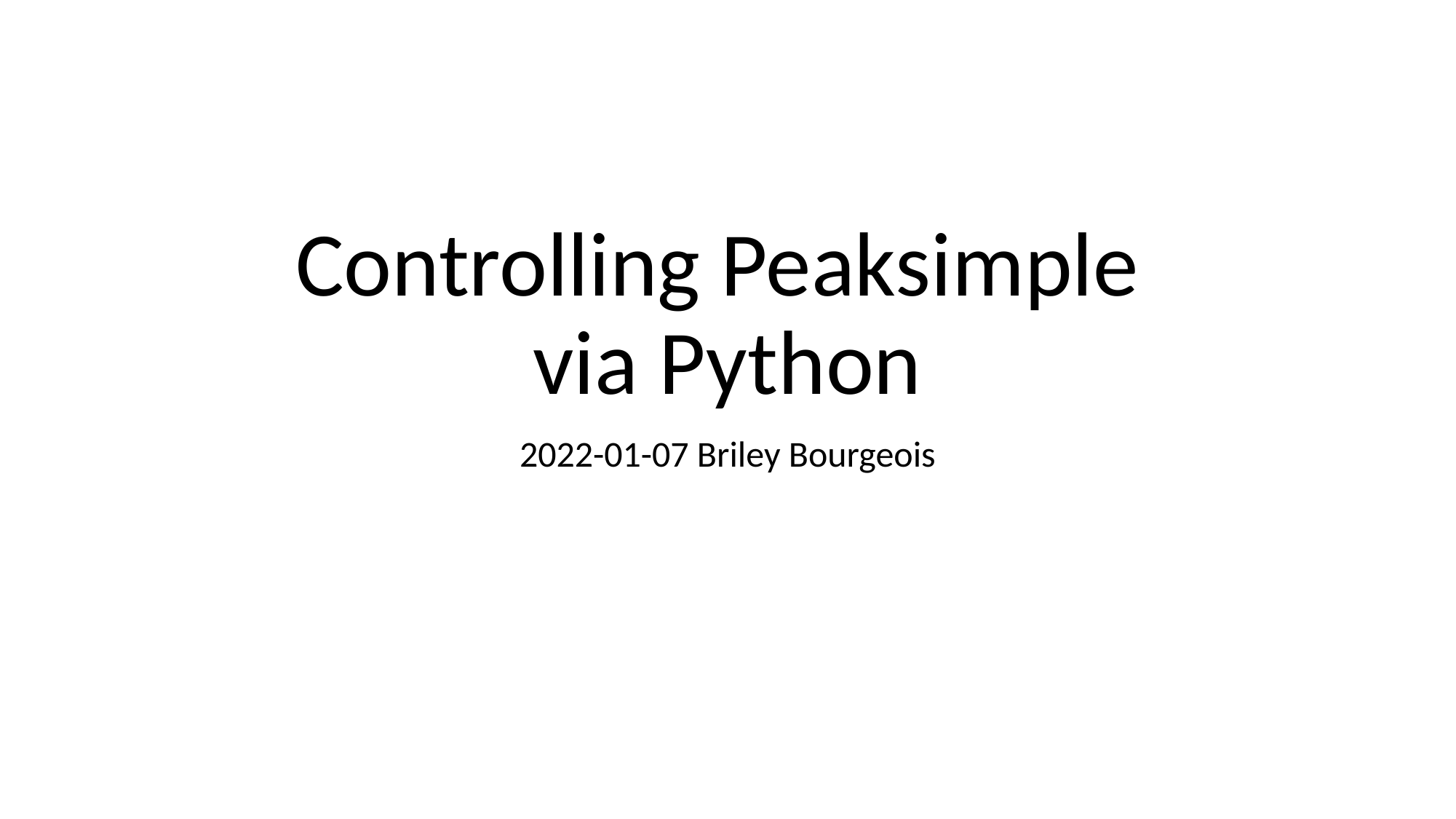

# Controlling Peaksimple via Python
2022-01-07 Briley Bourgeois